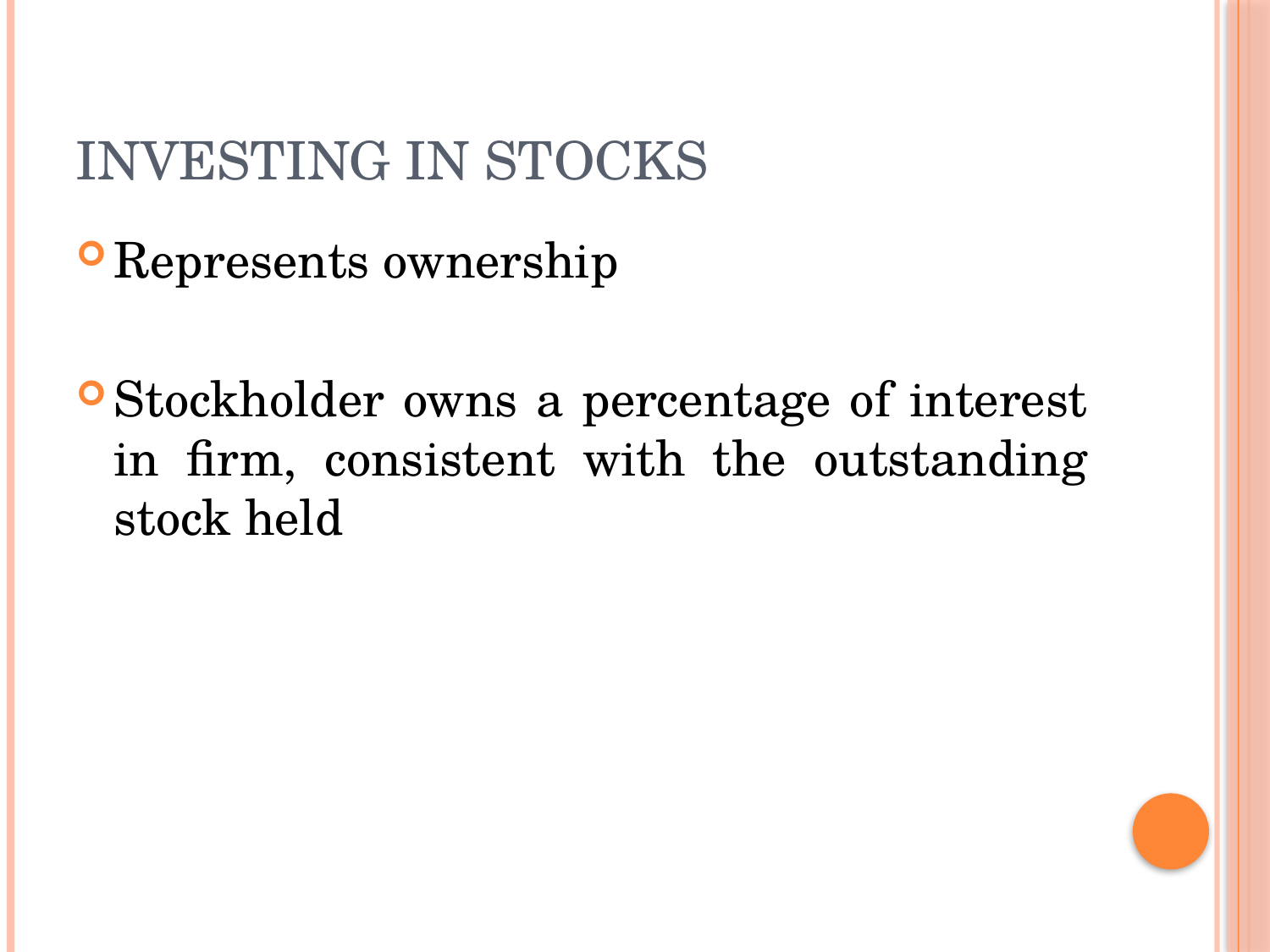

# Investing in stocks
Represents ownership

Stockholder owns a percentage of interest in firm, consistent with the outstanding stock held